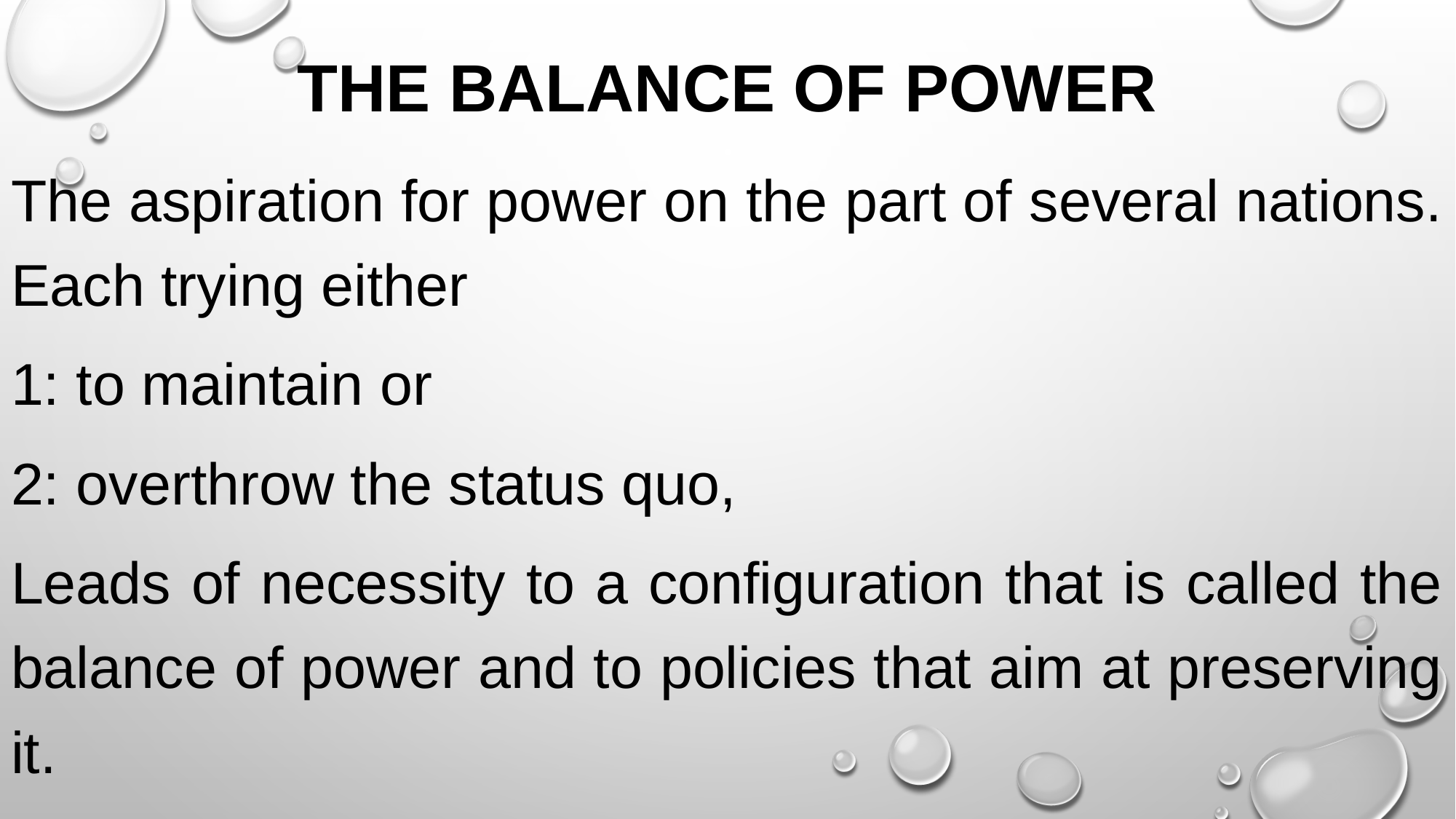

# The Balance of Power
The aspiration for power on the part of several nations. Each trying either
1: to maintain or
2: overthrow the status quo,
Leads of necessity to a configuration that is called the balance of power and to policies that aim at preserving it.